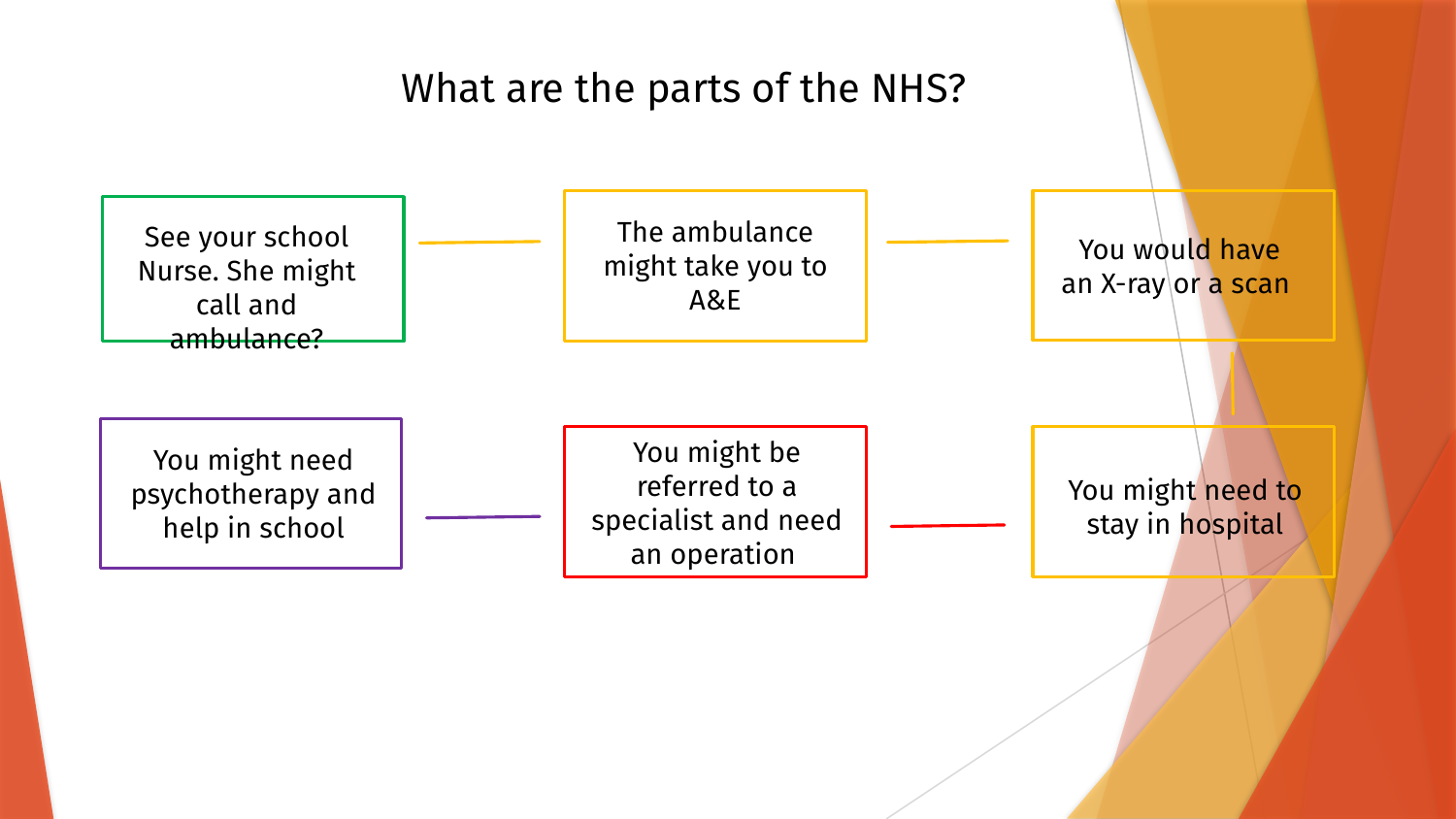

What are the parts of the NHS?

The ambulance might take you to A&E
See your school Nurse. She might call and ambulance?
You would have an X-ray or a scan

Y
You might be referred to a specialist and need an operation
Y
You might need psychotherapy and help in school
You might need to stay in hospital